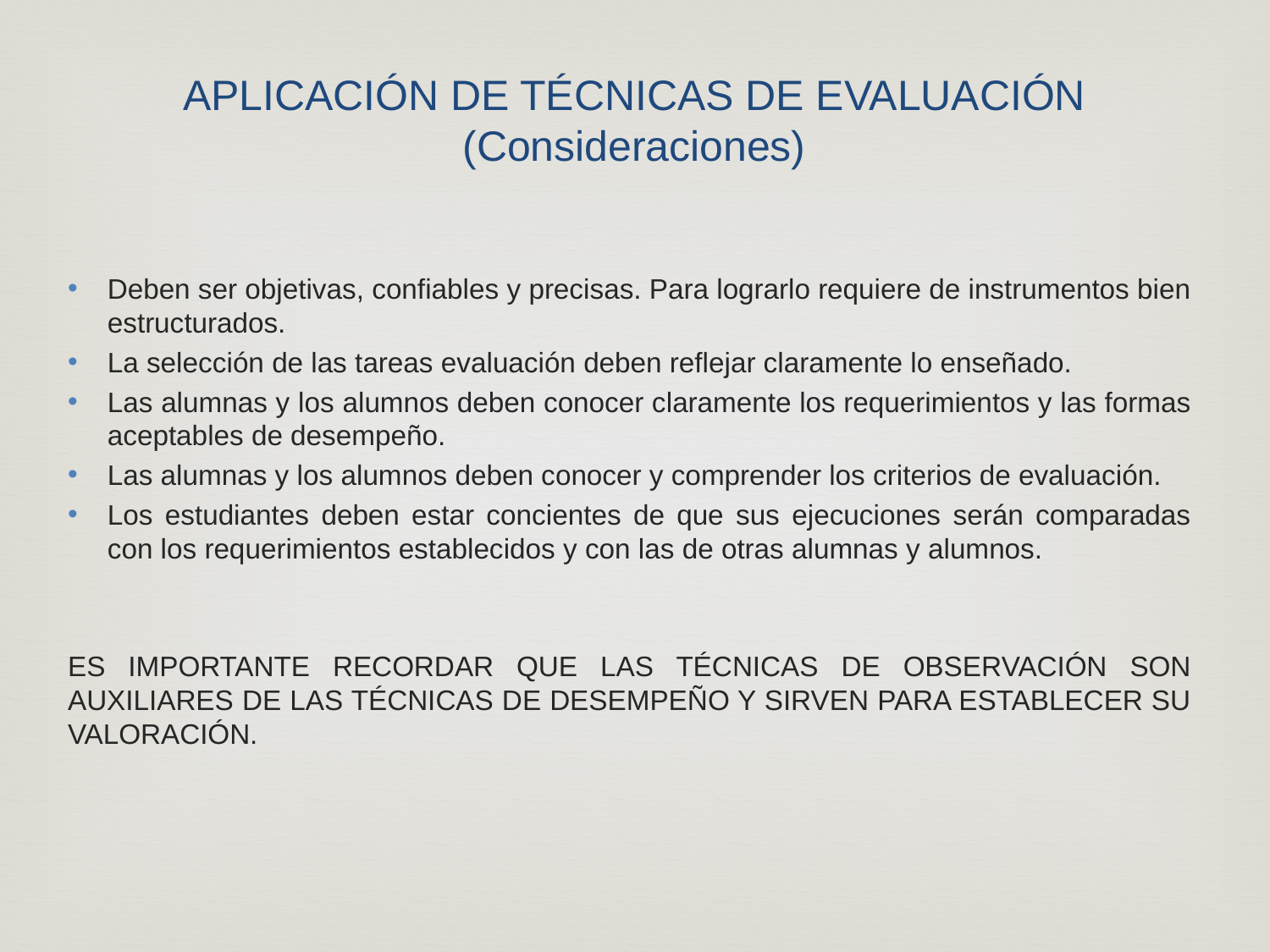

# APLICACIÓN DE TÉCNICAS DE EVALUACIÓN (Consideraciones)

Deben ser objetivas, confiables y precisas. Para lograrlo requiere de instrumentos bien estructurados.
La selección de las tareas evaluación deben reflejar claramente lo enseñado.
Las alumnas y los alumnos deben conocer claramente los requerimientos y las formas aceptables de desempeño.
Las alumnas y los alumnos deben conocer y comprender los criterios de evaluación.
Los estudiantes deben estar concientes de que sus ejecuciones serán comparadas con los requerimientos establecidos y con las de otras alumnas y alumnos.

ES IMPORTANTE RECORDAR QUE LAS TÉCNICAS DE OBSERVACIÓN SON AUXILIARES DE LAS TÉCNICAS DE DESEMPEÑO Y SIRVEN PARA ESTABLECER SU VALORACIÓN.